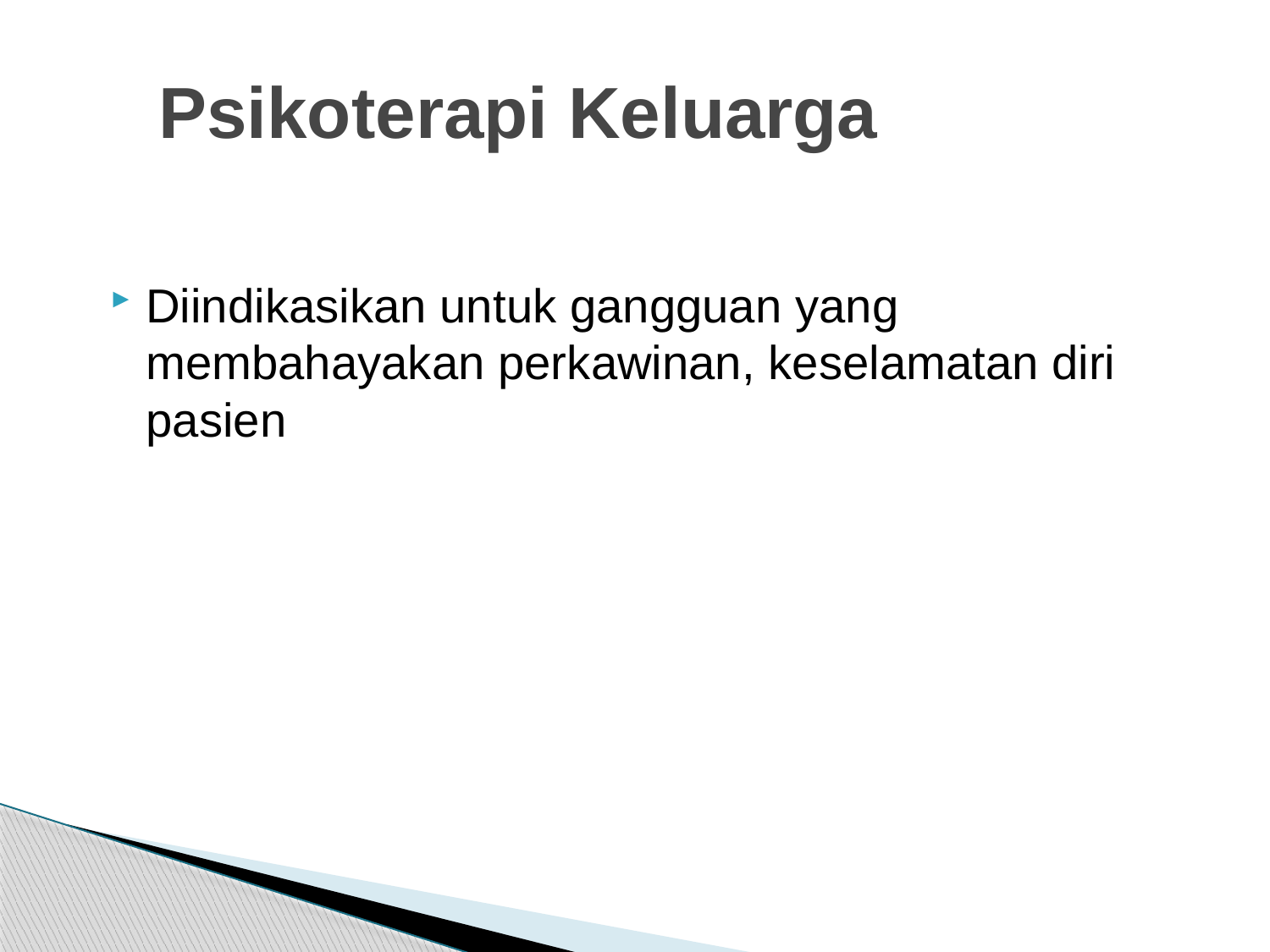

# Psikoterapi Keluarga
Diindikasikan untuk gangguan yang membahayakan perkawinan, keselamatan diri pasien